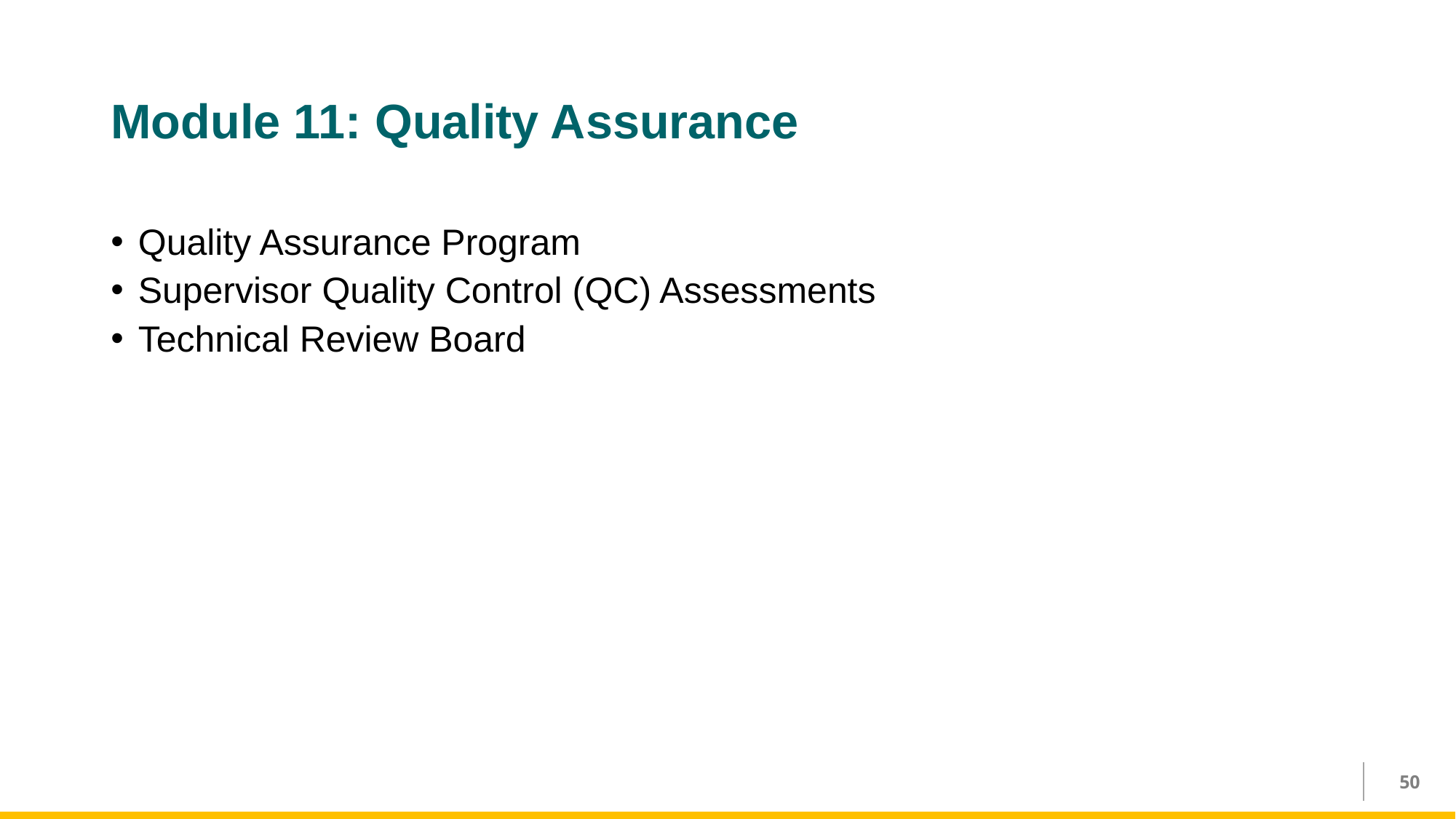

# Module 11: Quality Assurance
Quality Assurance Program
Supervisor Quality Control (QC) Assessments
Technical Review Board